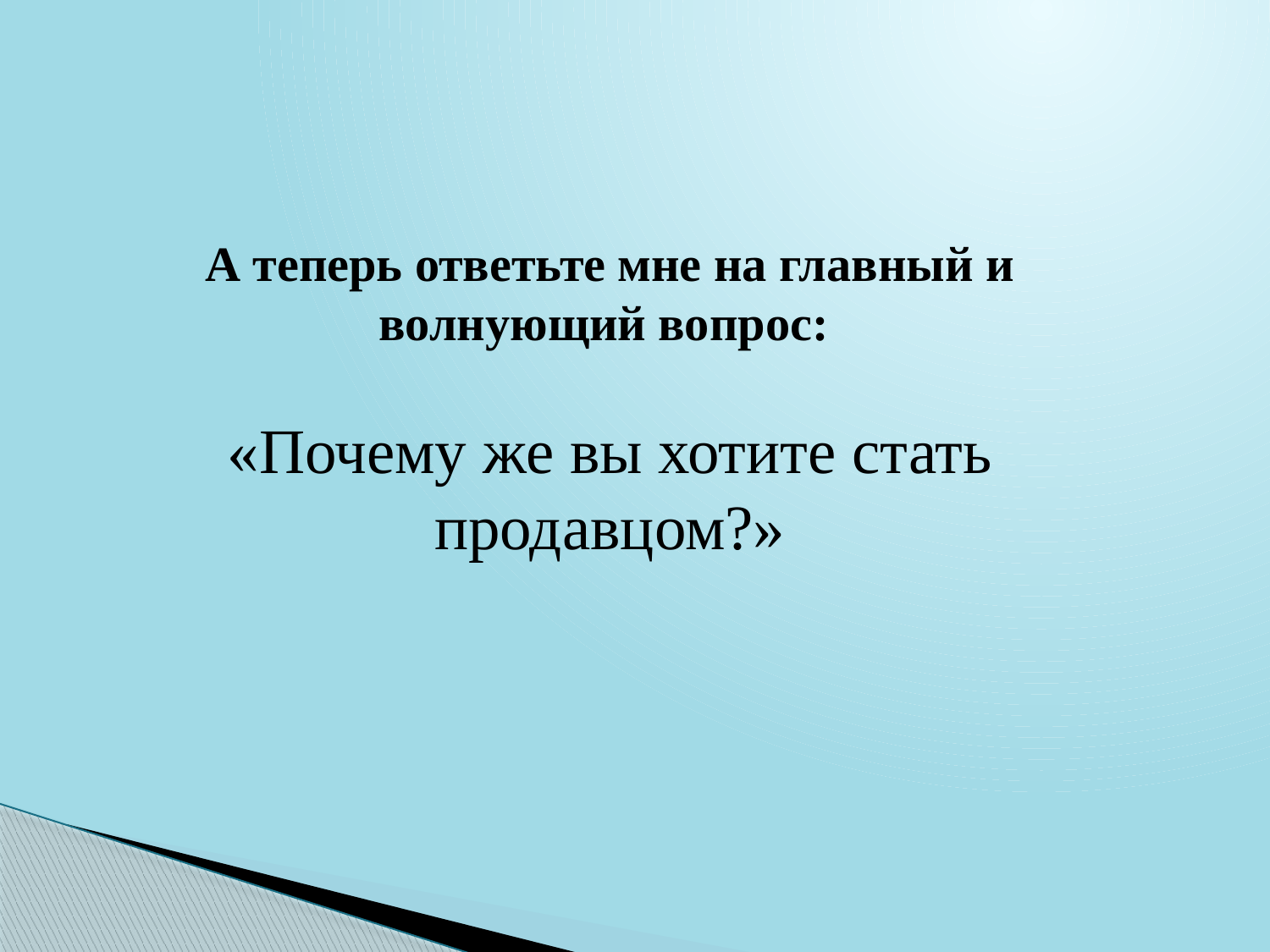

А теперь ответьте мне на главный и волнующий вопрос:

«Почему же вы хотите стать продавцом?»